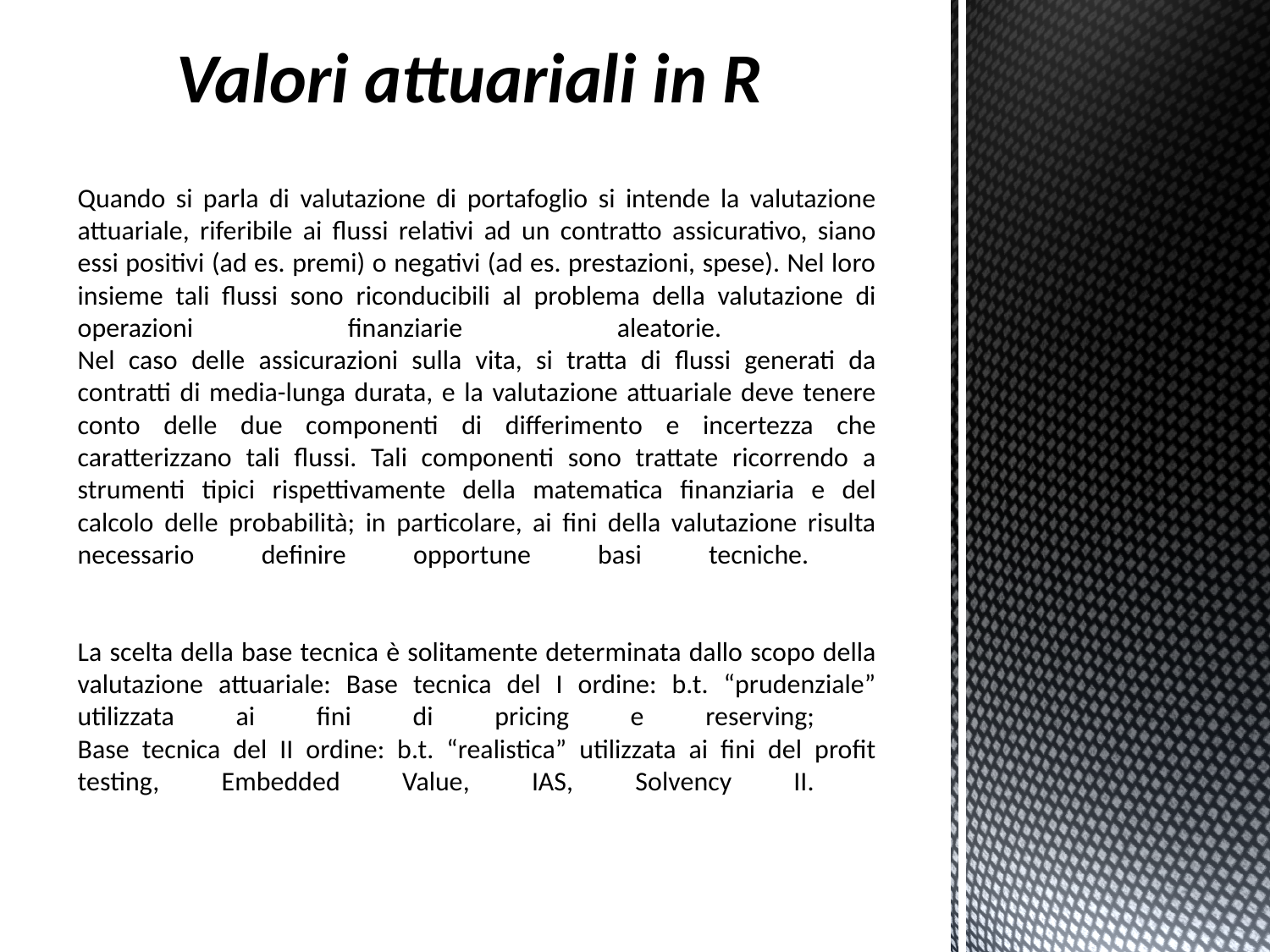

Valori attuariali in R
# Quando si parla di valutazione di portafoglio si intende la valutazione attuariale, riferibile ai flussi relativi ad un contratto assicurativo, siano essi positivi (ad es. premi) o negativi (ad es. prestazioni, spese). Nel loro insieme tali flussi sono riconducibili al problema della valutazione di operazioni finanziarie aleatorie. Nel caso delle assicurazioni sulla vita, si tratta di flussi generati da contratti di media-lunga durata, e la valutazione attuariale deve tenere conto delle due componenti di differimento e incertezza che caratterizzano tali flussi. Tali componenti sono trattate ricorrendo a strumenti tipici rispettivamente della matematica finanziaria e del calcolo delle probabilità; in particolare, ai fini della valutazione risulta necessario definire opportune basi tecniche. La scelta della base tecnica è solitamente determinata dallo scopo della valutazione attuariale: Base tecnica del I ordine: b.t. “prudenziale” utilizzata ai fini di pricing e reserving; Base tecnica del II ordine: b.t. “realistica” utilizzata ai fini del profit testing, Embedded Value, IAS, Solvency II.